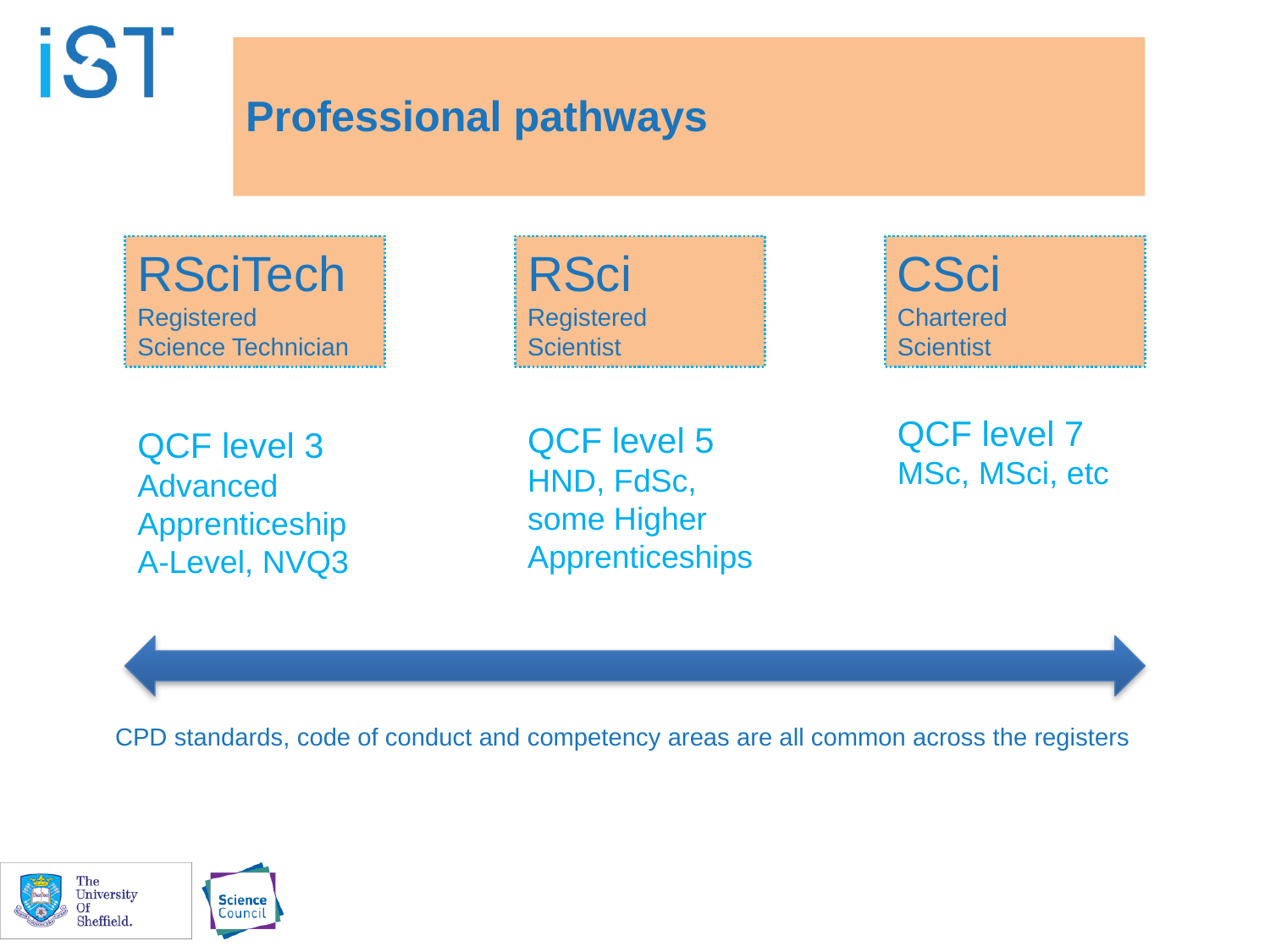

# Professional pathways

RSciTech
Registered
Science Technician
RSci
Registered
Scientist
CSci
Chartered
Scientist
QCF level 7
MSc, MSci, etc
QCF level 5
HND, FdSc,
some Higher Apprenticeships
QCF level 3
Advanced Apprenticeship
A-Level, NVQ3

CPD standards, code of conduct and competency areas are all common across the registers